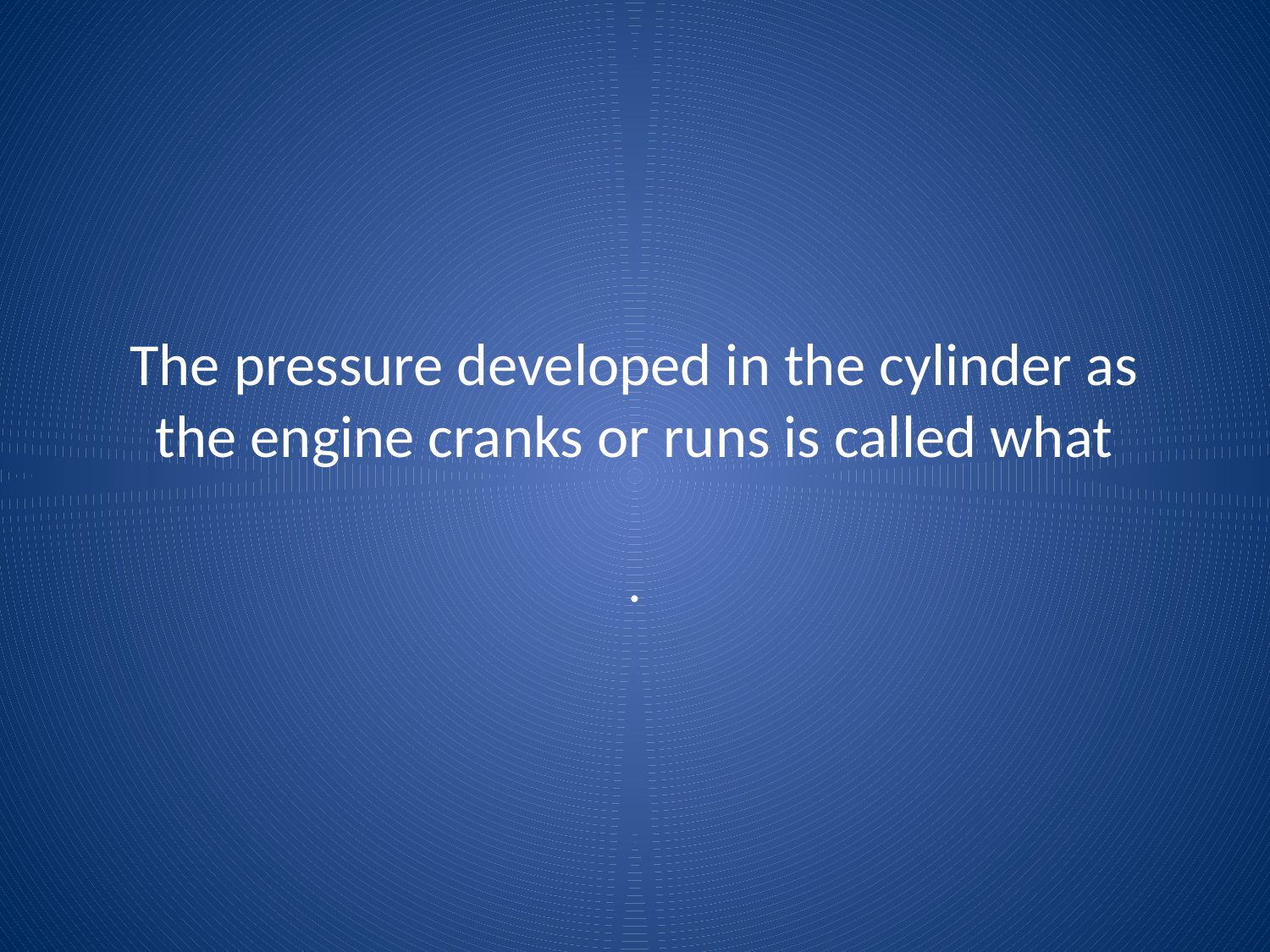

# The pressure developed in the cylinder as the engine cranks or runs is called what
.